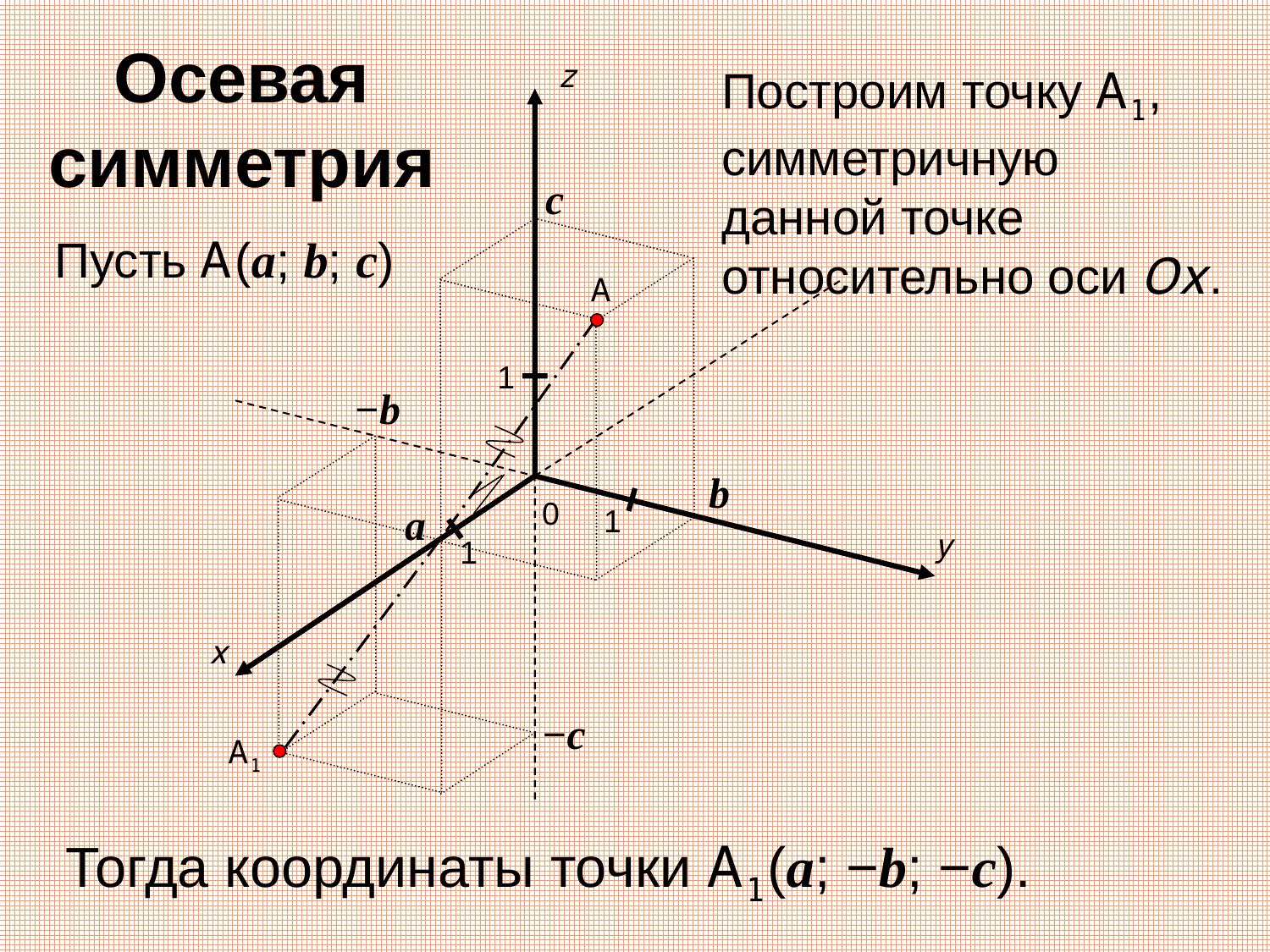

Осевая симметрия
z
Построим точку A1, симметричную данной точке относительно оси Ox.

c

Пусть A(a; b; c)

A

1
−b

b

0

a
1

y
1

x

−c
A1

Тогда координаты точки A1(a; −b; −c).